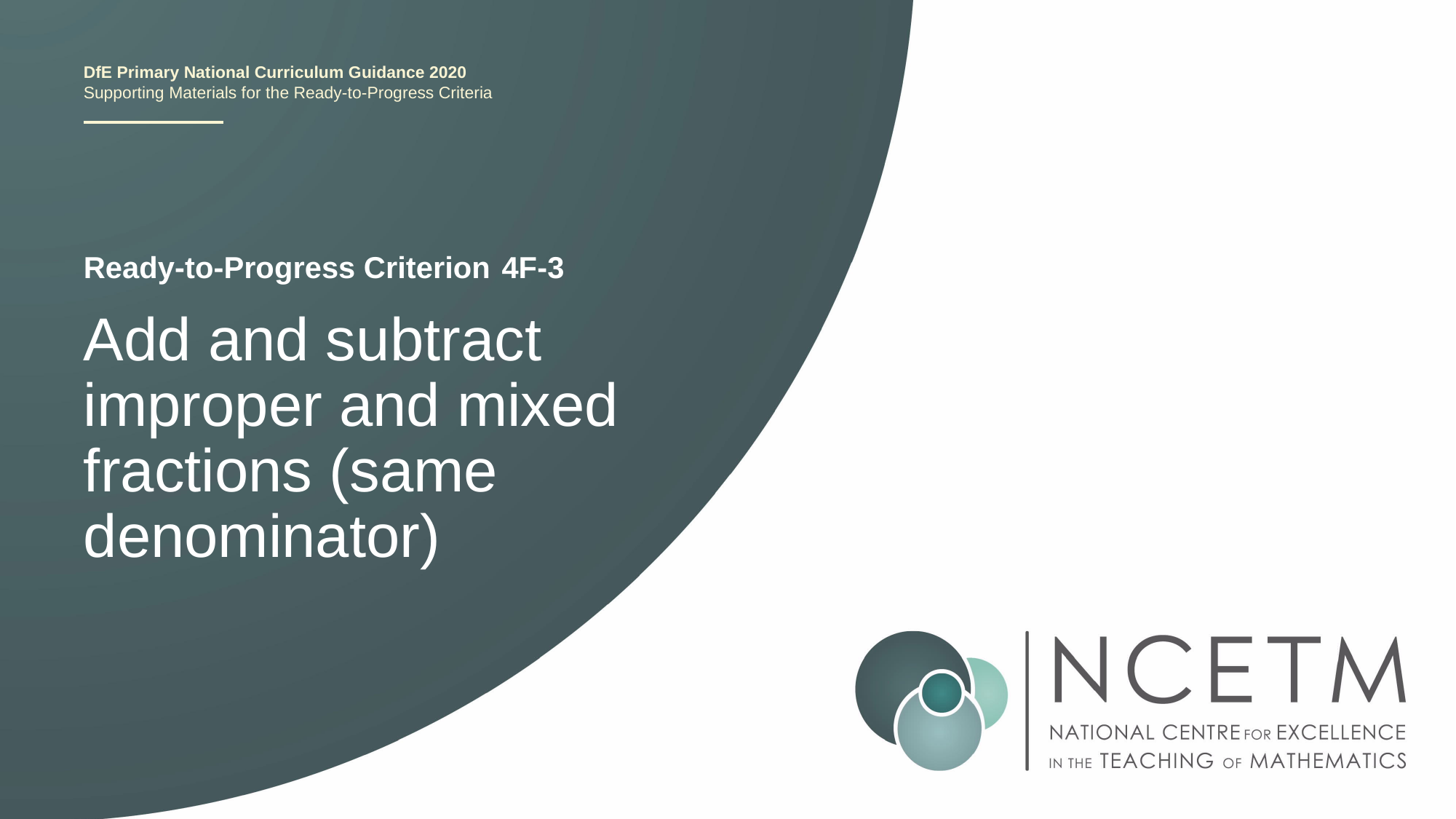

4F-3
Add and subtract improper and mixed fractions (same denominator)